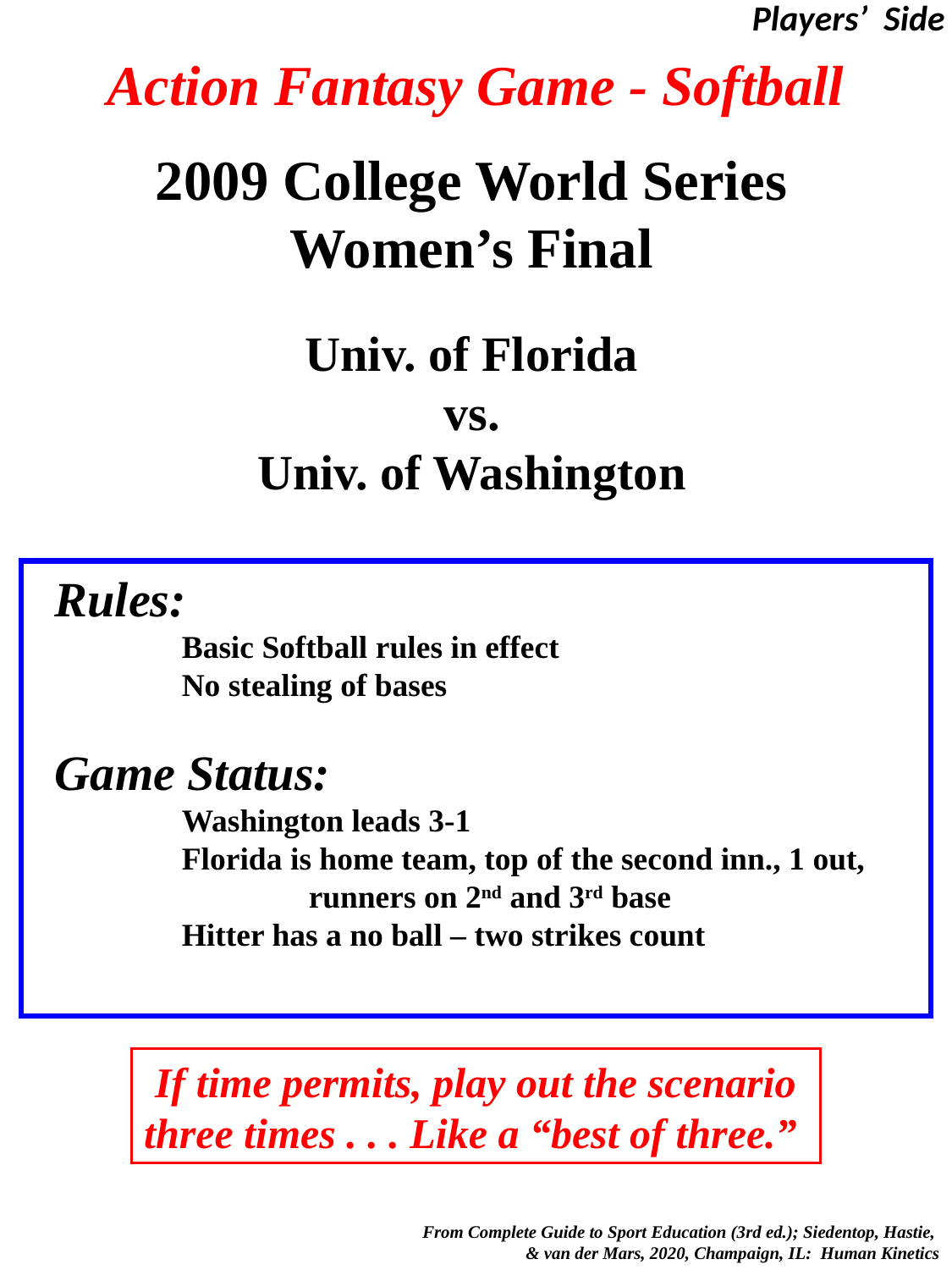

Players’  Side
# Action Fantasy Game - Softball
2009 College World Series Women’s Final

Univ. of Florida
vs.
Univ. of Washington

Rules:
	Basic Softball rules in effect
	No stealing of bases

Game Status:
	Washington leads 3-1
	Florida is home team, top of the second inn., 1 out, 		runners on 2nd and 3rd base
	Hitter has a no ball – two strikes count

If time permits, play out the scenario
three times . . . Like a “best of three.”
 From Complete Guide to Sport Education (3rd ed.); Siedentop, Hastie,
& van der Mars, 2020, Champaign, IL:  Human Kinetics